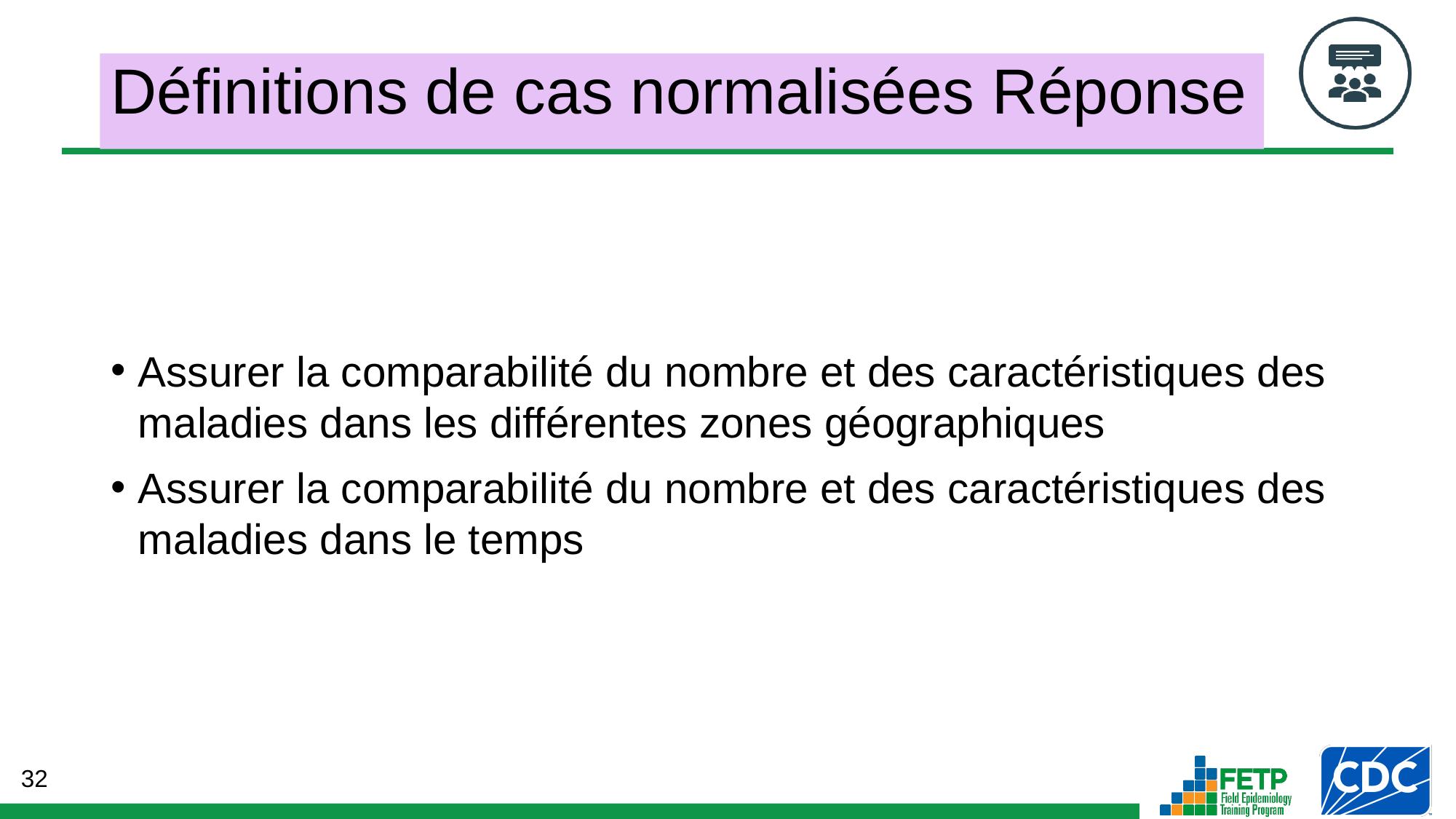

# Définitions de cas normalisées Réponse
Assurer la comparabilité du nombre et des caractéristiques des maladies dans les différentes zones géographiques
Assurer la comparabilité du nombre et des caractéristiques des maladies dans le temps